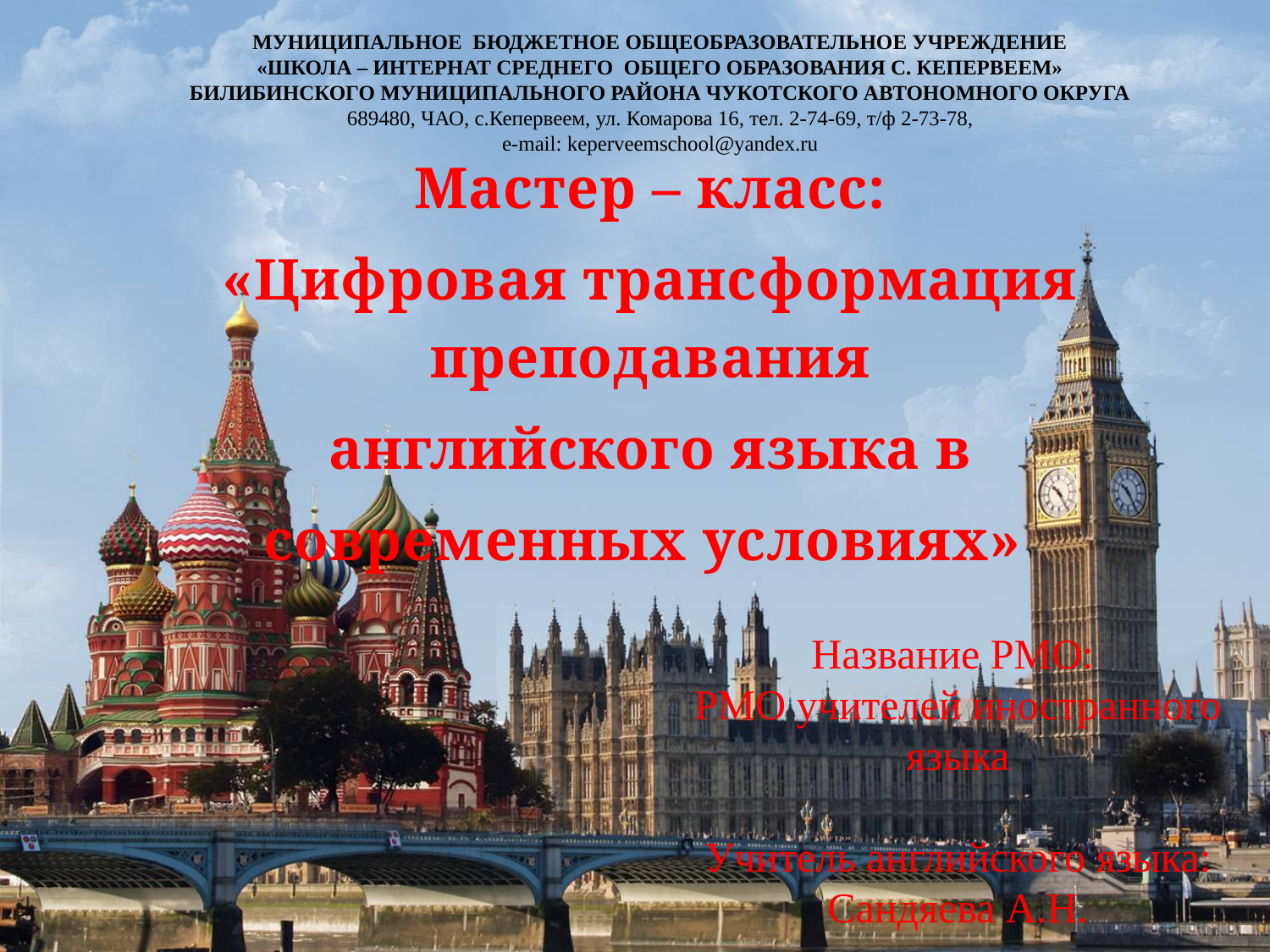

МУНИЦИПАЛЬНОЕ  БЮДЖЕТНОЕ ОБЩЕОБРАЗОВАТЕЛЬНОЕ УЧРЕЖДЕНИЕ
«ШКОЛА – ИНТЕРНАТ СРЕДНЕГО  ОБЩЕГО ОБРАЗОВАНИЯ С. КЕПЕРВЕЕМ»
БИЛИБИНСКОГО МУНИЦИПАЛЬНОГО РАЙОНА ЧУКОТСКОГО АВТОНОМНОГО ОКРУГА
689480, ЧАО, с.Кепервеем, ул. Комарова 16, тел. 2-74-69, т/ф 2-73-78,
e-mail: keperveemschool@yandex.ru
Мастер – класс:
«Цифровая трансформация преподавания
 английского языка в
современных условиях»

Название РМО:
РМО учителей иностранного языка

Учитель английского языка: Сандяева А.Н.